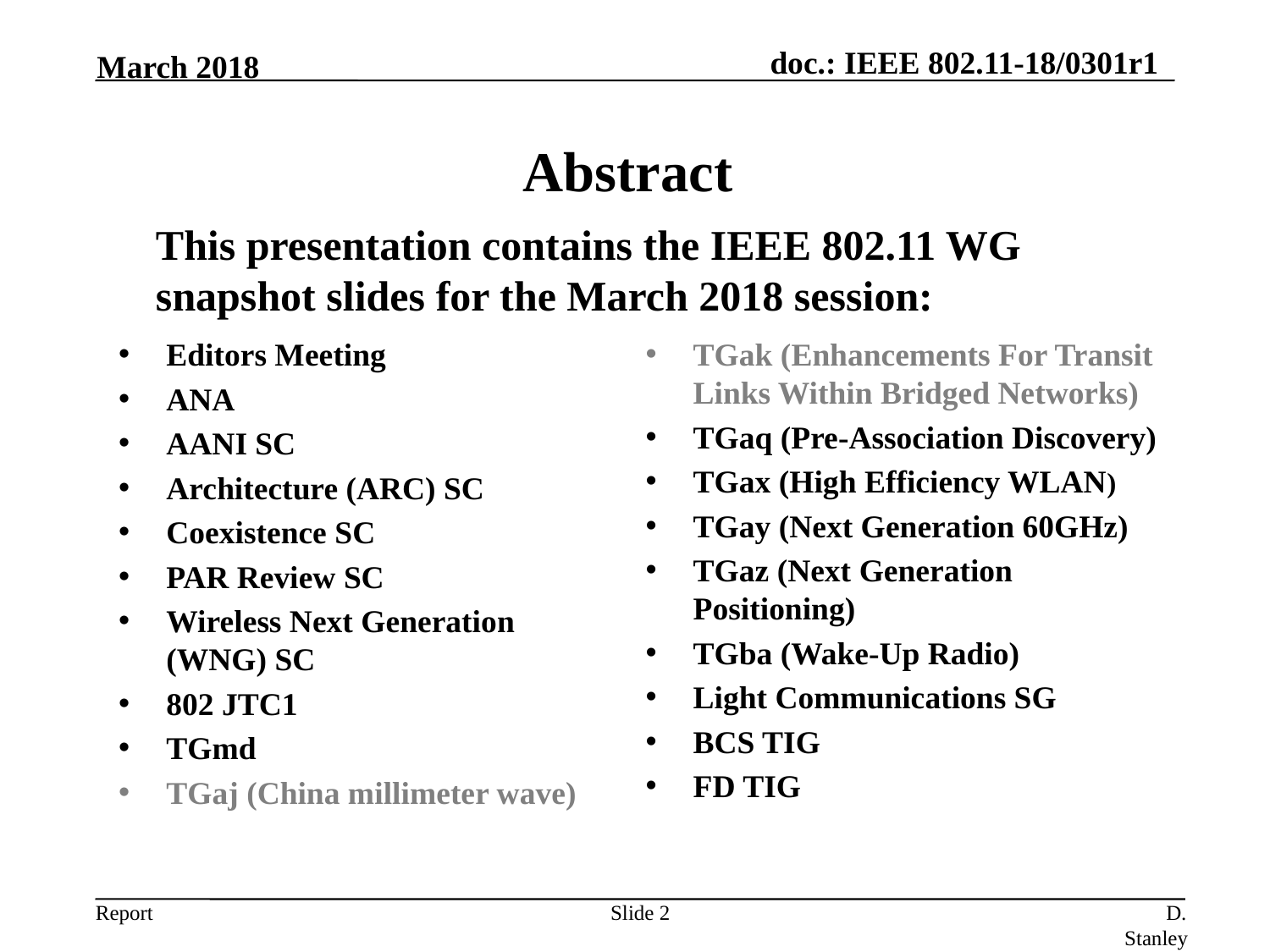

March 2018
# Abstract
	This presentation contains the IEEE 802.11 WG snapshot slides for the March 2018 session:

Editors Meeting
ANA
AANI SC
Architecture (ARC) SC
Coexistence SC
PAR Review SC
Wireless Next Generation
(WNG) SC
802 JTC1
TGmd
TGaj (China millimeter wave)

TGak (Enhancements For Transit Links Within Bridged Networks)
TGaq (Pre-Association Discovery)
TGax (High Efficiency WLAN)
TGay (Next Generation 60GHz)
TGaz (Next Generation Positioning)
TGba (Wake-Up Radio)
Light Communications SG
BCS TIG
FD TIG

Slide 2
D. Stanley, HP Enterprise